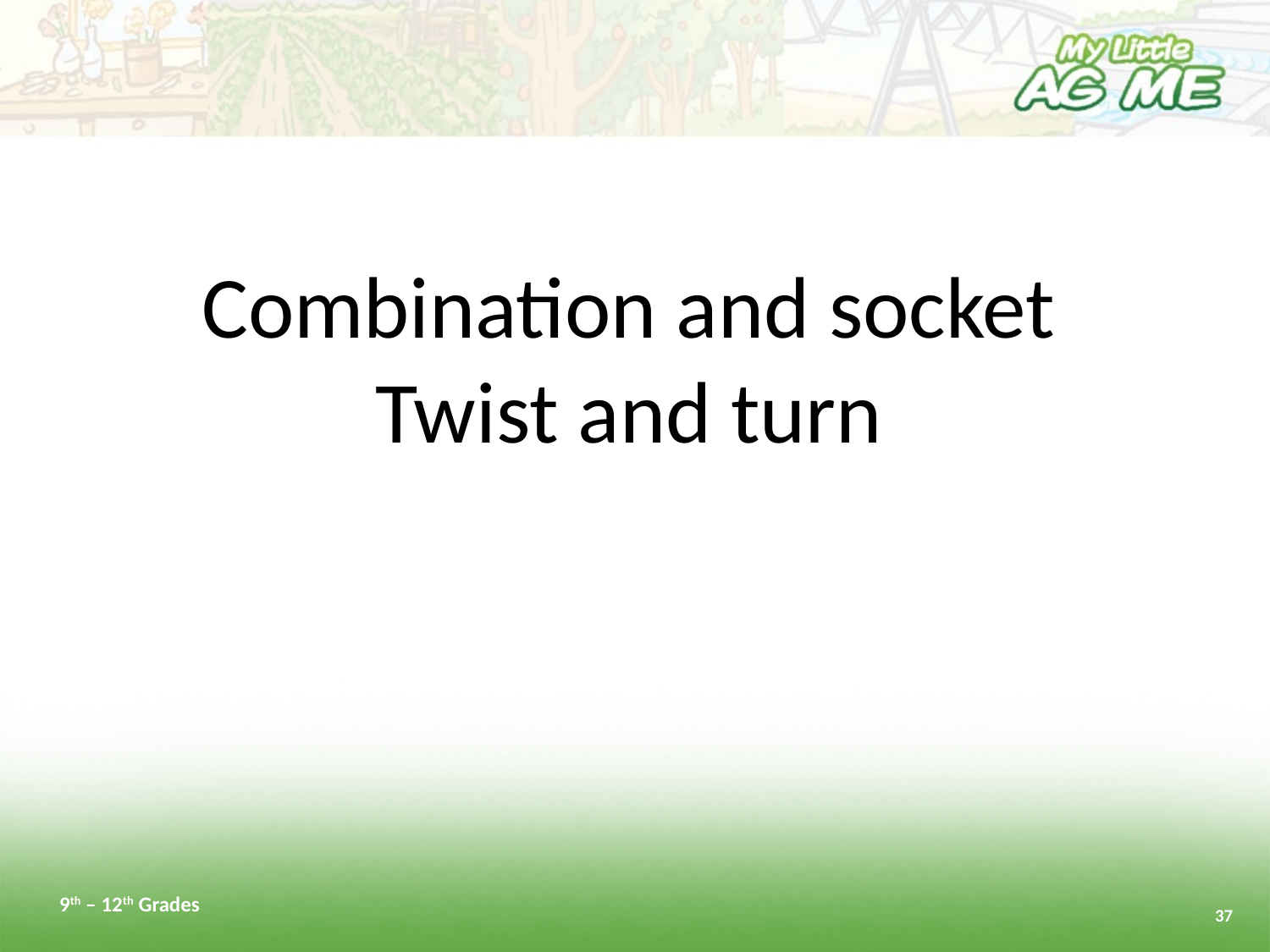

#
Combination and socket
Twist and turn